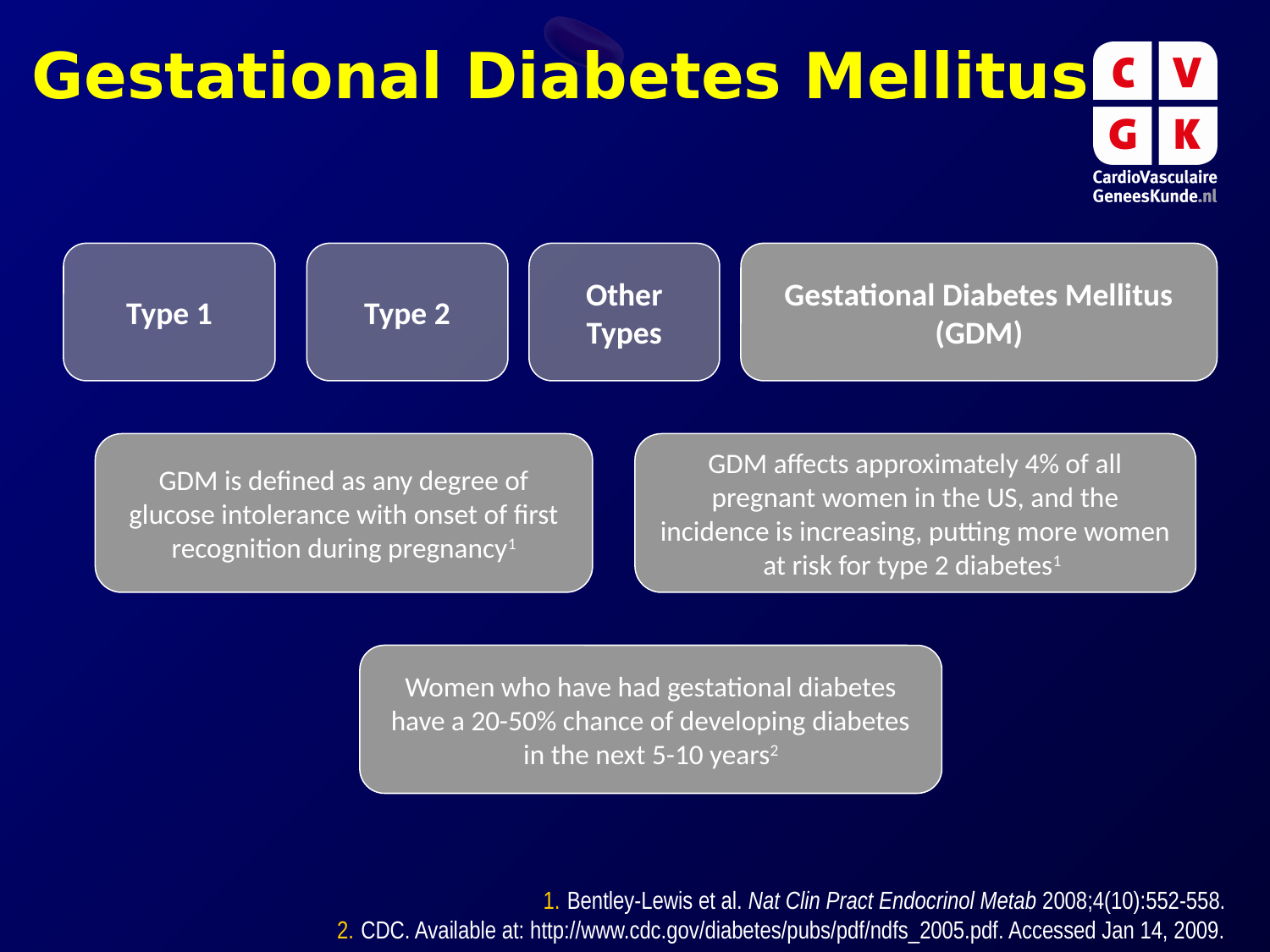

Gestational Diabetes Mellitus
Type 1
Type 2
Other Types
Gestational Diabetes Mellitus (GDM)
GDM is defined as any degree of glucose intolerance with onset of first recognition during pregnancy1
GDM affects approximately 4% of all pregnant women in the US, and the incidence is increasing, putting more women at risk for type 2 diabetes1
Women who have had gestational diabetes have a 20-50% chance of developing diabetes in the next 5-10 years2
Bentley-Lewis et al. Nat Clin Pract Endocrinol Metab 2008;4(10):552-558.
CDC. Available at: http://www.cdc.gov/diabetes/pubs/pdf/ndfs_2005.pdf. Accessed Jan 14, 2009.